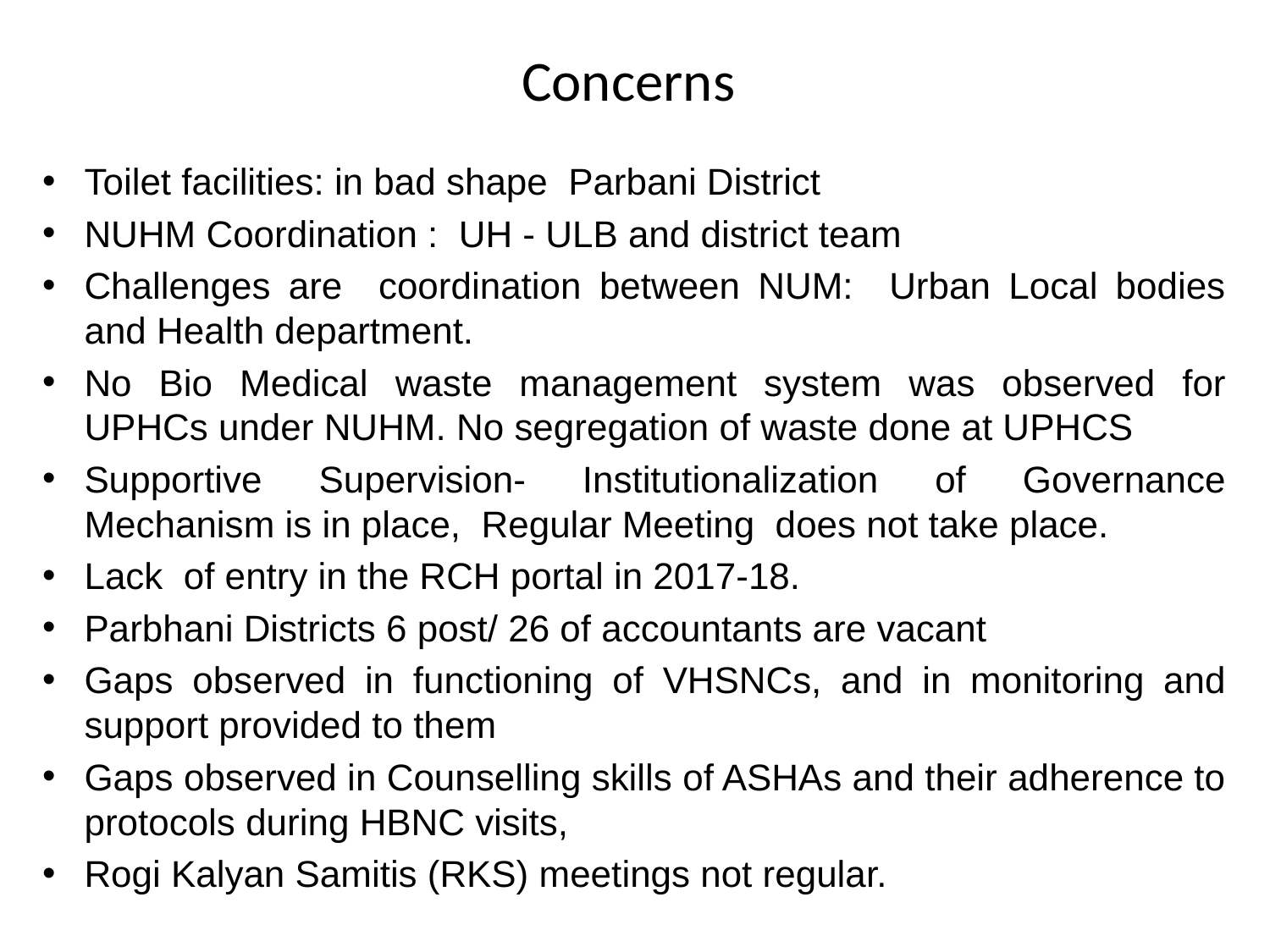

# Concerns

Toilet facilities: in bad shape  Parbani District
NUHM Coordination :  UH - ULB and district team
Challenges are  coordination between NUM:  Urban Local bodies and Health department.
No Bio Medical waste management system was observed for UPHCs under NUHM. No segregation of waste done at UPHCS
Supportive Supervision- Institutionalization of Governance Mechanism is in place,  Regular Meeting  does not take place.
Lack  of entry in the RCH portal in 2017-18.
Parbhani Districts 6 post/ 26 of accountants are vacant
Gaps observed in functioning of VHSNCs, and in monitoring and support provided to them
Gaps observed in Counselling skills of ASHAs and their adherence to protocols during HBNC visits,
Rogi Kalyan Samitis (RKS) meetings not regular.